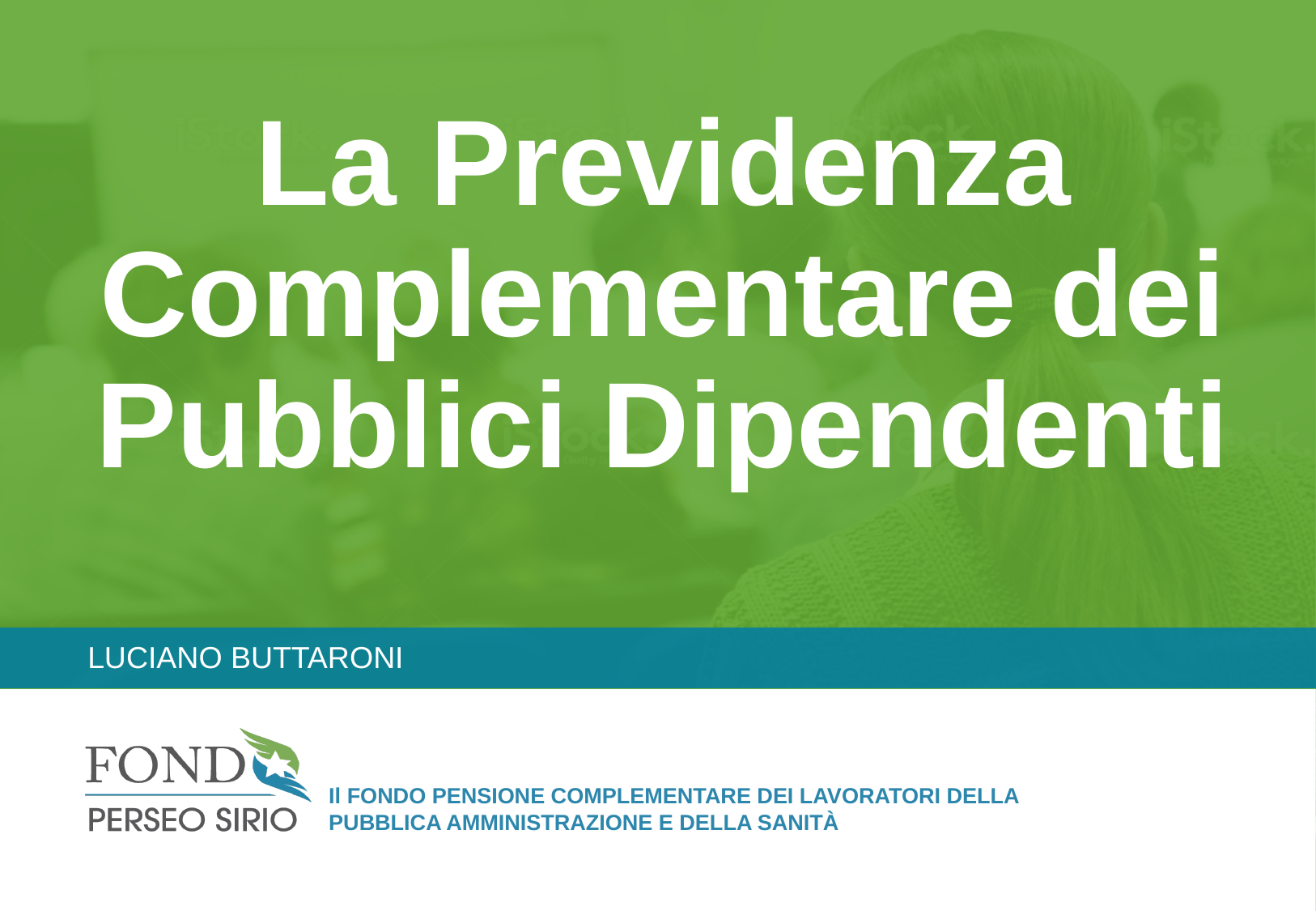

# La Previdenza Complementare dei Pubblici Dipendenti
LUCIANO BUTTARONI